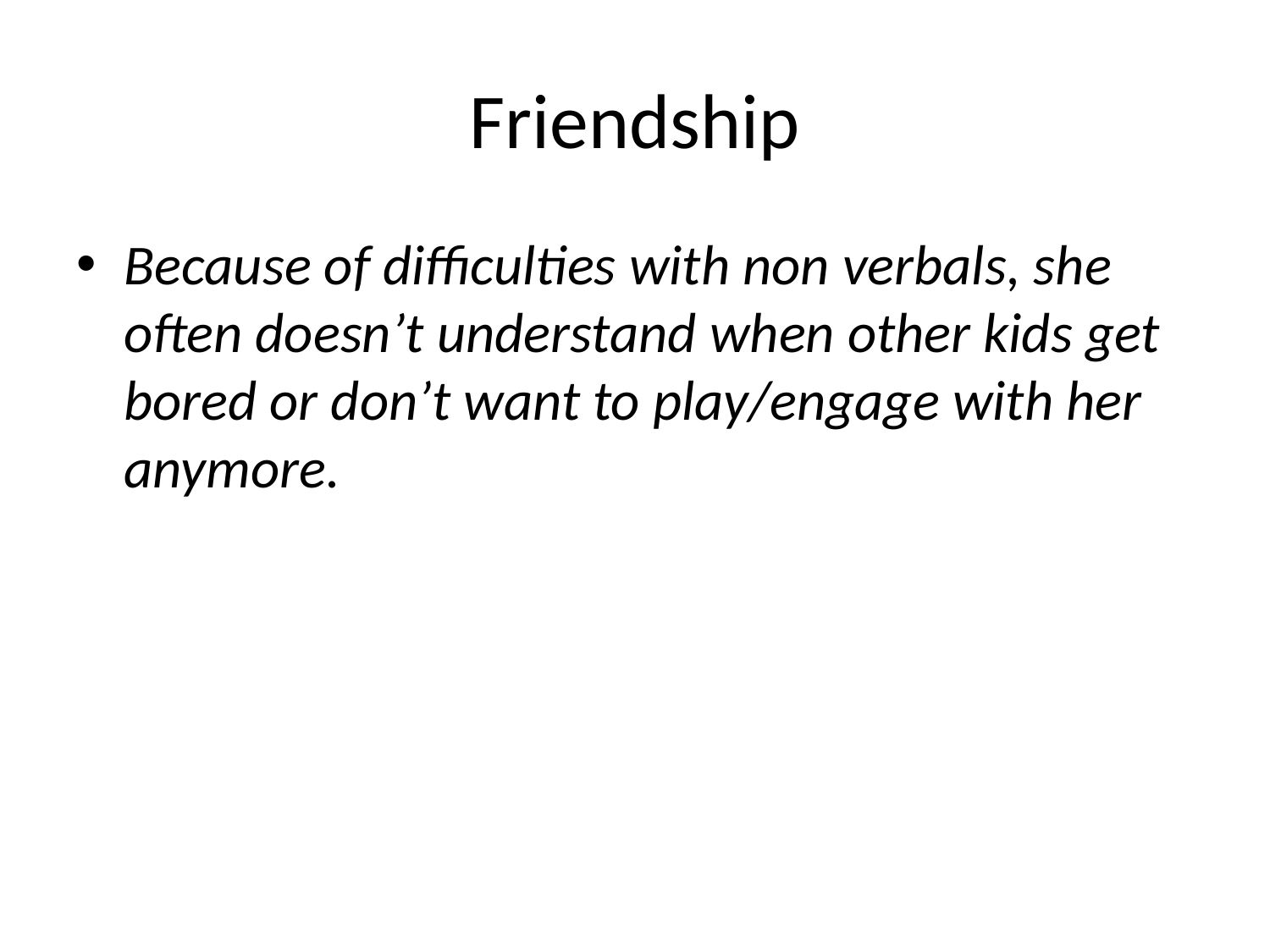

# Friendship
Because of difficulties with non verbals, she often doesn’t understand when other kids get bored or don’t want to play/engage with her anymore.